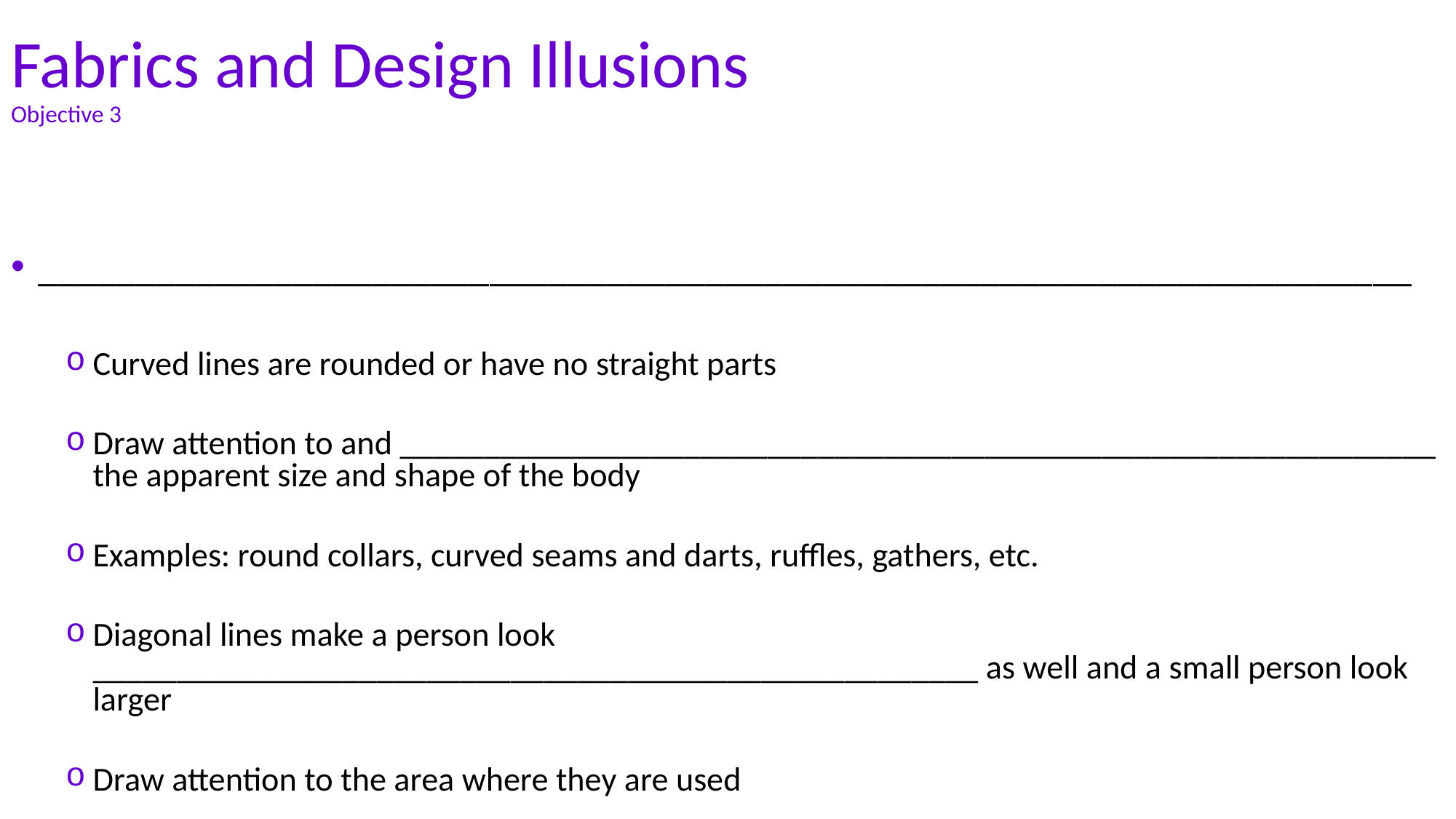

# Fabrics and Design Illusions Objective 3
______________________________________________________________________

Curved lines are rounded or have no straight parts

Draw attention to and ______________________________________________________________ the apparent size and shape of the body

Examples: round collars, curved seams and darts, ruffles, gathers, etc.

Diagonal lines make a person look _____________________________________________________ as well and a small person look larger

Draw attention to the area where they are used